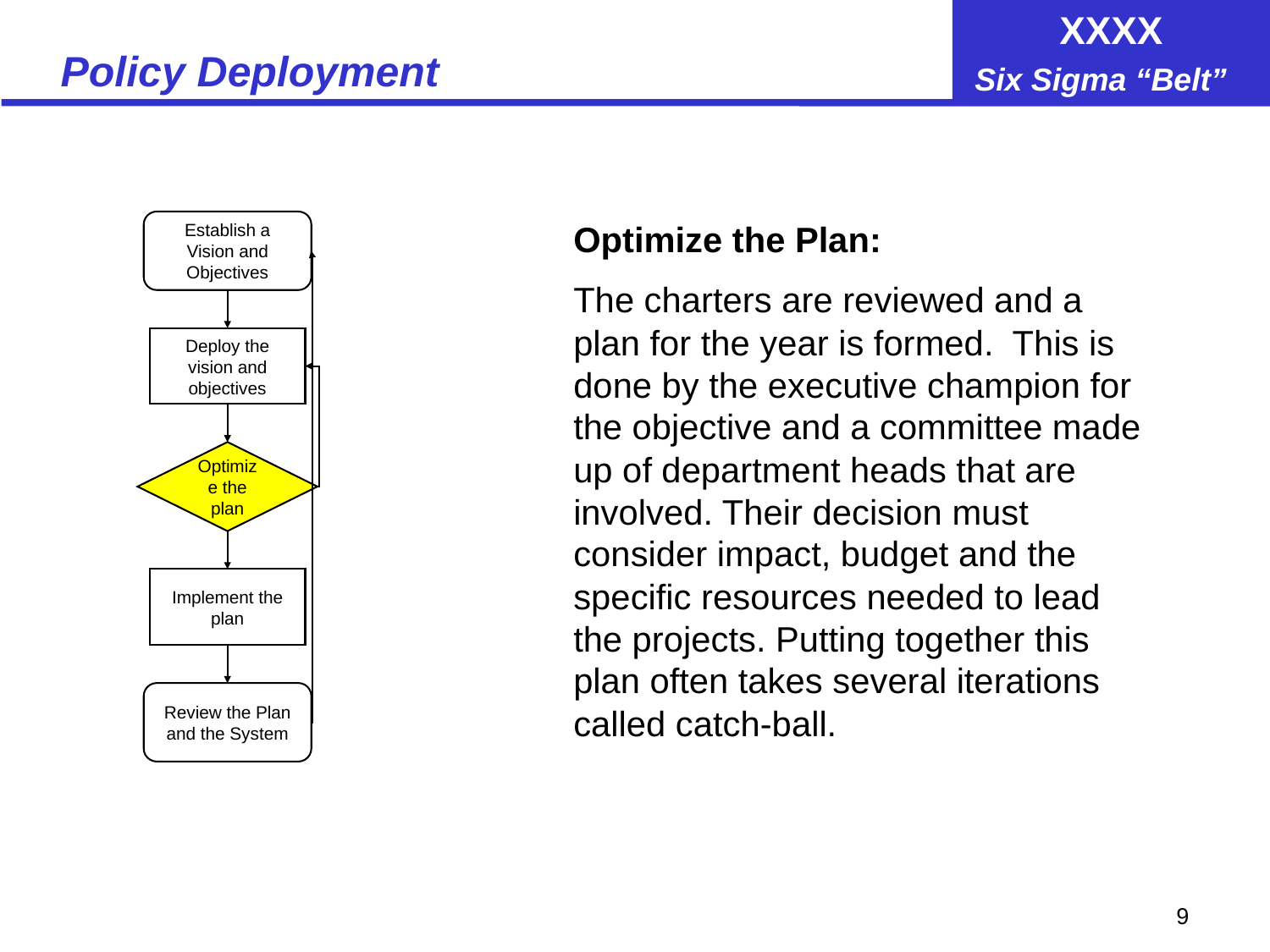

# Policy Deployment
Establish a Vision and Objectives
Deploy the vision and objectives
Optimize the plan
Implement the plan
Review the Plan and the System
Optimize the Plan:
The charters are reviewed and a plan for the year is formed.  This is done by the executive champion for the objective and a committee made up of department heads that are involved. Their decision must consider impact, budget and the specific resources needed to lead the projects. Putting together this plan often takes several iterations called catch-ball.